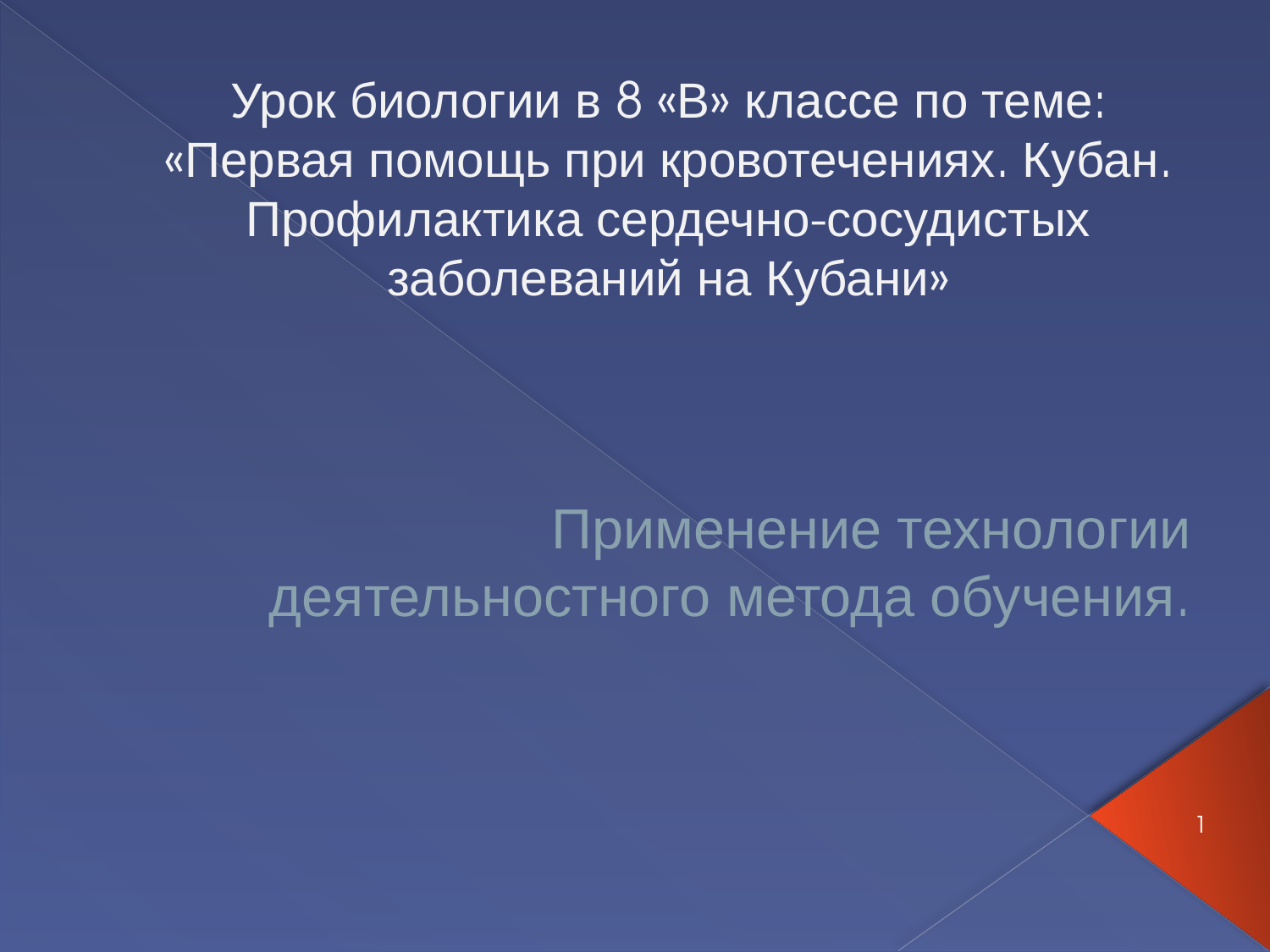

# Урок биологии в 8 «В» классе по теме: «Первая помощь при кровотечениях. Кубан. Профилактика сердечно-сосудистых заболеваний на Кубани»
Применение технологии деятельностного метода обучения.
1